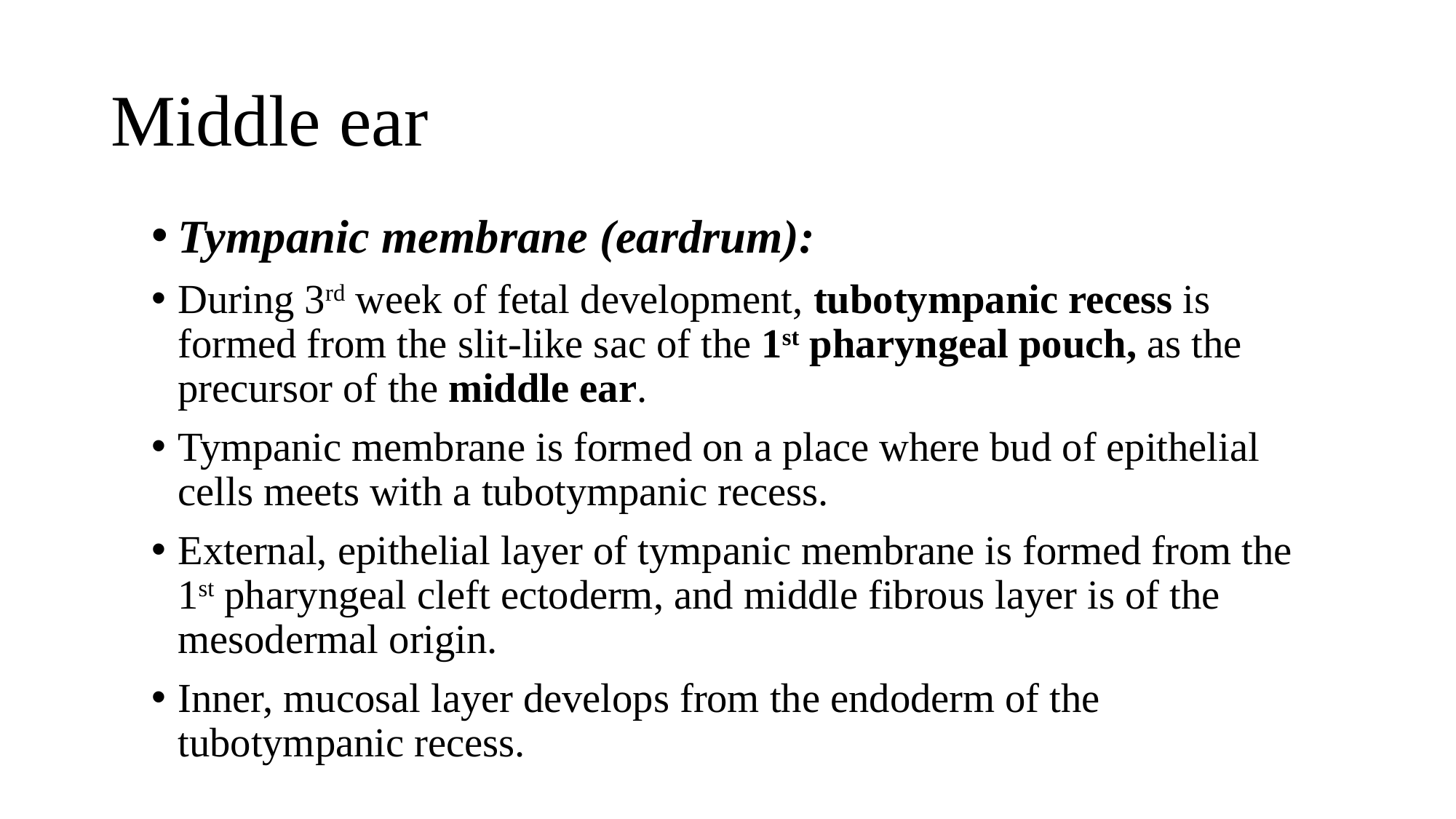

# Middle ear
Tympanic membrane (eardrum):
During 3rd week of fetal development, tubotympanic recess is formed from the slit-like sac of the 1st pharyngeal pouch, as the precursor of the middle ear.
Tympanic membrane is formed on a place where bud of epithelial cells meets with a tubotympanic recess.
External, epithelial layer of tympanic membrane is formed from the 1st pharyngeal cleft ectoderm, and middle fibrous layer is of the mesodermal origin.
Inner, mucosal layer develops from the endoderm of the tubotympanic recess.